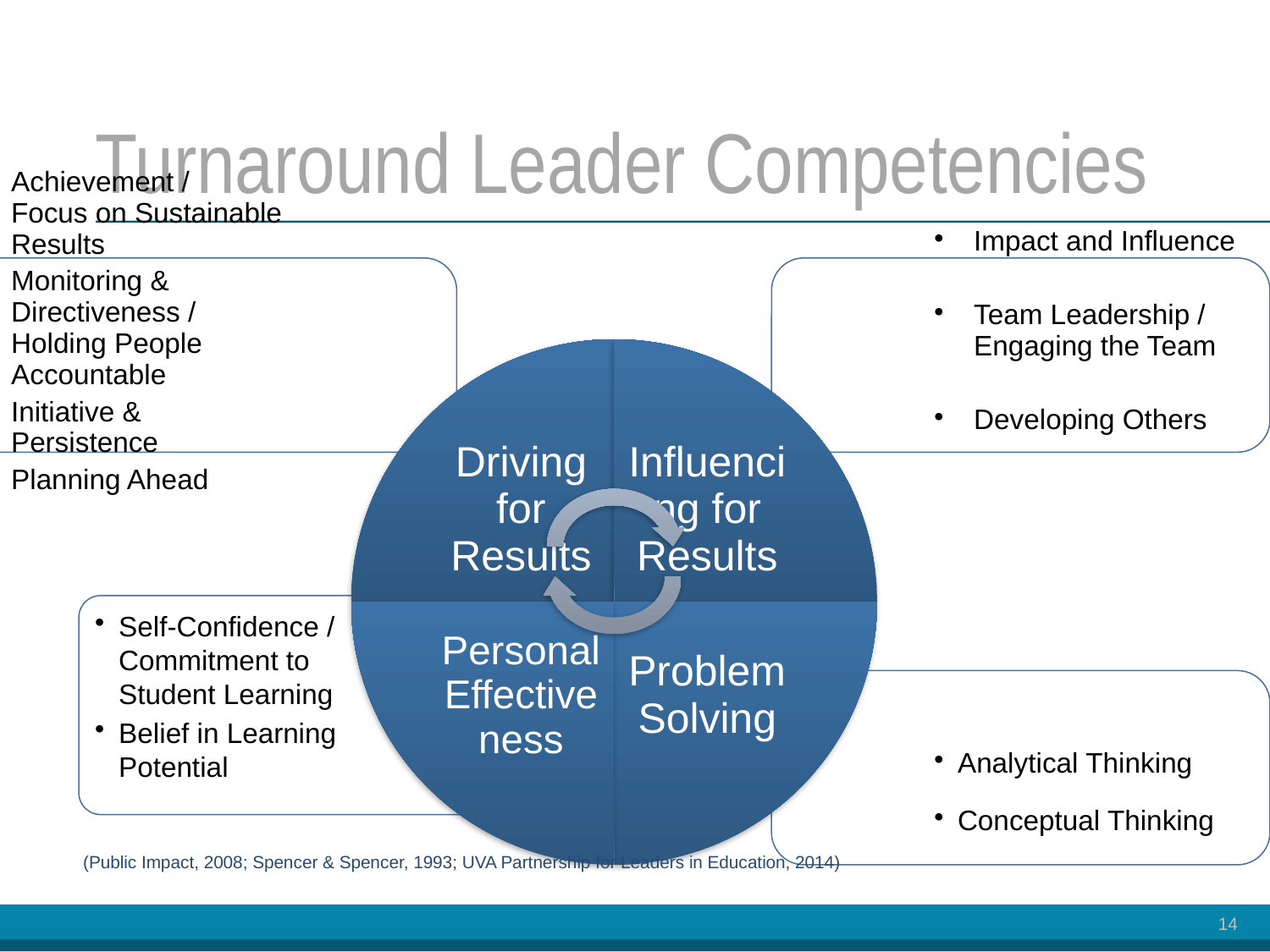

# Turnaround Leader Competencies
Achievement /
Focus on Sustainable Results
Impact and Influence
Analytical Thinking
Conceptual Thinking
Monitoring & Directiveness /
Holding People Accountable
Initiative & Persistence
Planning Ahead
Team Leadership /
Engaging the Team
Developing Others

Self-Confidence / Commitment to Student Learning
Belief in Learning Potential
(Public Impact, 2008; Spencer & Spencer, 1993; UVA Partnership for Leaders in Education, 2014)
14